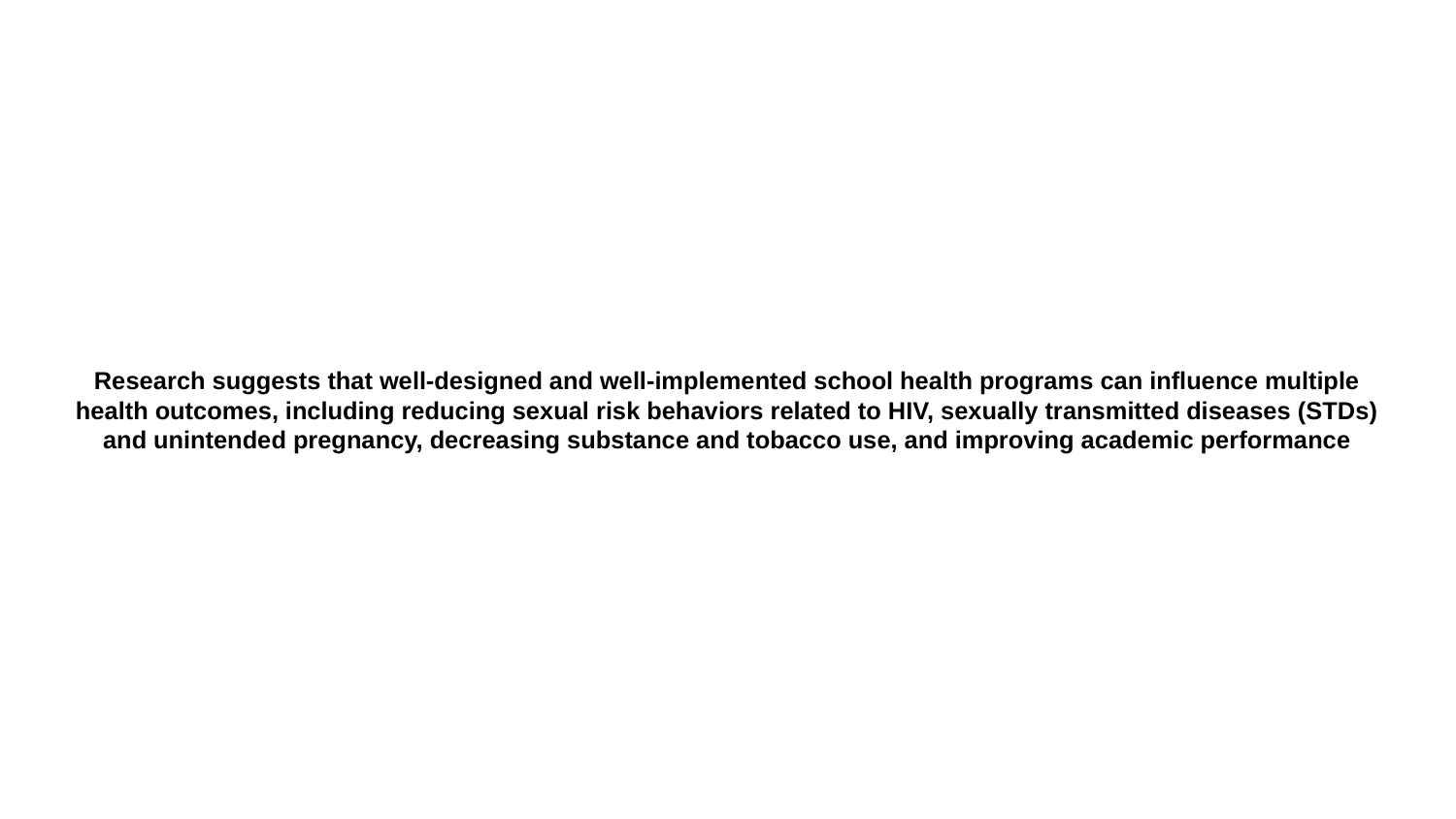

# Research suggests that well-designed and well-implemented school health programs can influence multiple health outcomes, including reducing sexual risk behaviors related to HIV, sexually transmitted diseases (STDs) and unintended pregnancy, decreasing substance and tobacco use, and improving academic performance